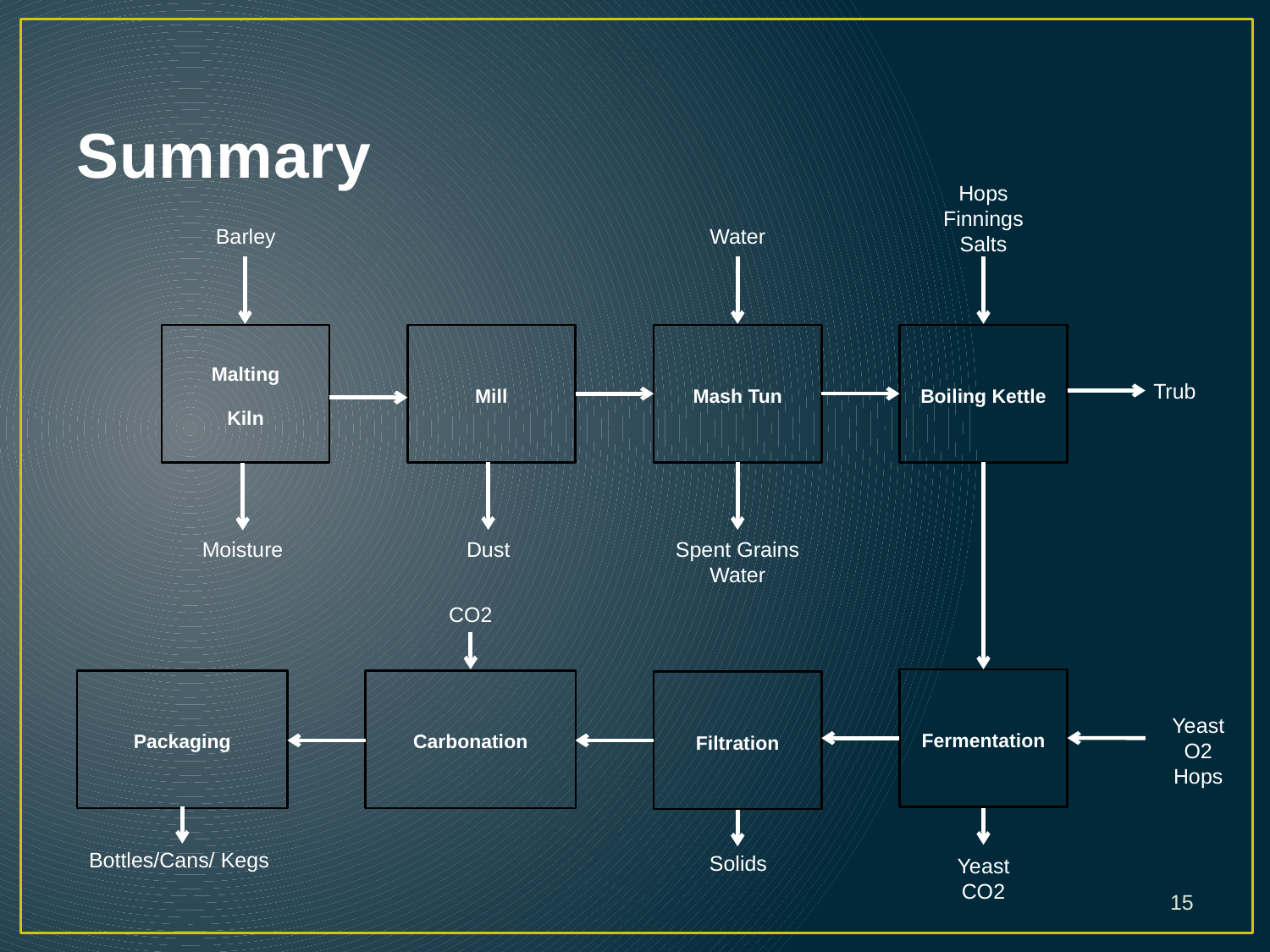

# Summary
Hops
Finnings
Salts
Water
Barley
Malting
Kiln
Mill
Mash Tun
Boiling Kettle
Trub
Dust
Spent Grains
Water
Moisture
CO2
Fermentation
Carbonation
Packaging
Filtration
Yeast
O2
Hops
Bottles/Cans/ Kegs

Solids
Yeast
CO2
15